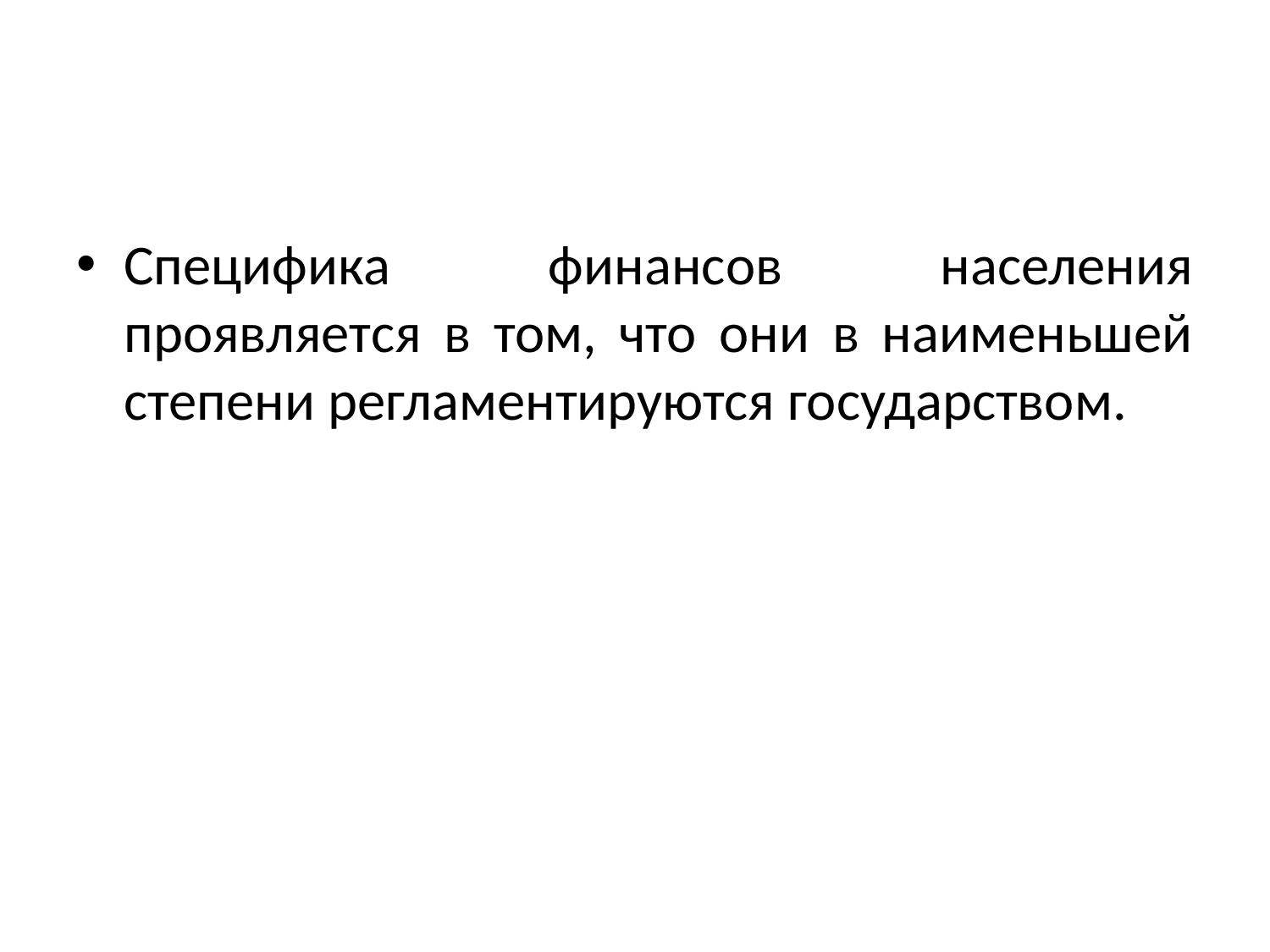

#
Специфика финансов населения проявляется в том, что они в наименьшей степени регламентируются государством.